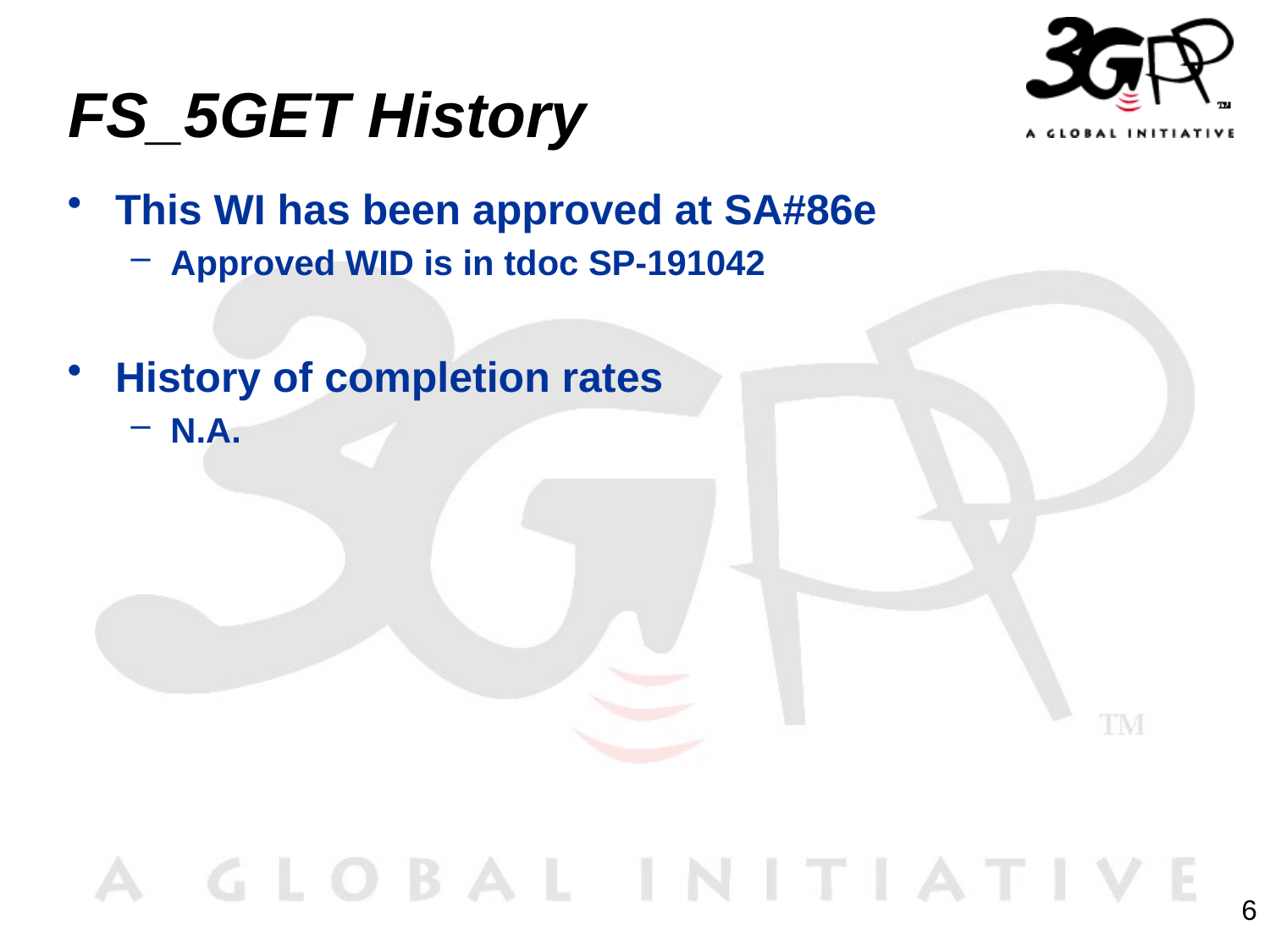

# FS_5GET History
This WI has been approved at SA#86e
Approved WID is in tdoc SP-191042

History of completion rates
N.A.
6